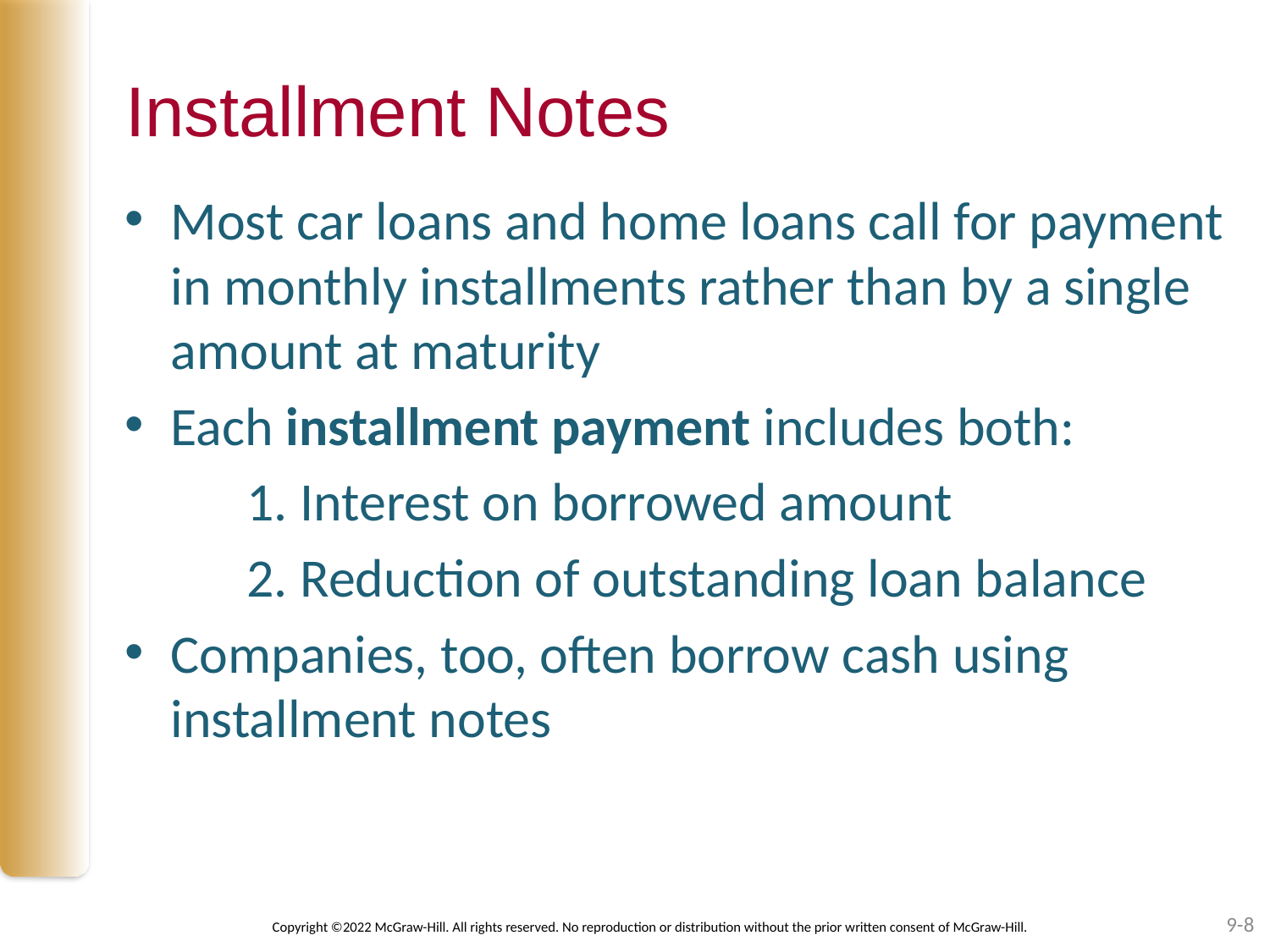

# Installment Notes
Most car loans and home loans call for payment in monthly installments rather than by a single amount at maturity
Each installment payment includes both:
		1. Interest on borrowed amount
		2. Reduction of outstanding loan balance
Companies, too, often borrow cash using installment notes
9-8
Copyright ©2022 McGraw-Hill. All rights reserved. No reproduction or distribution without the prior written consent of McGraw-Hill.